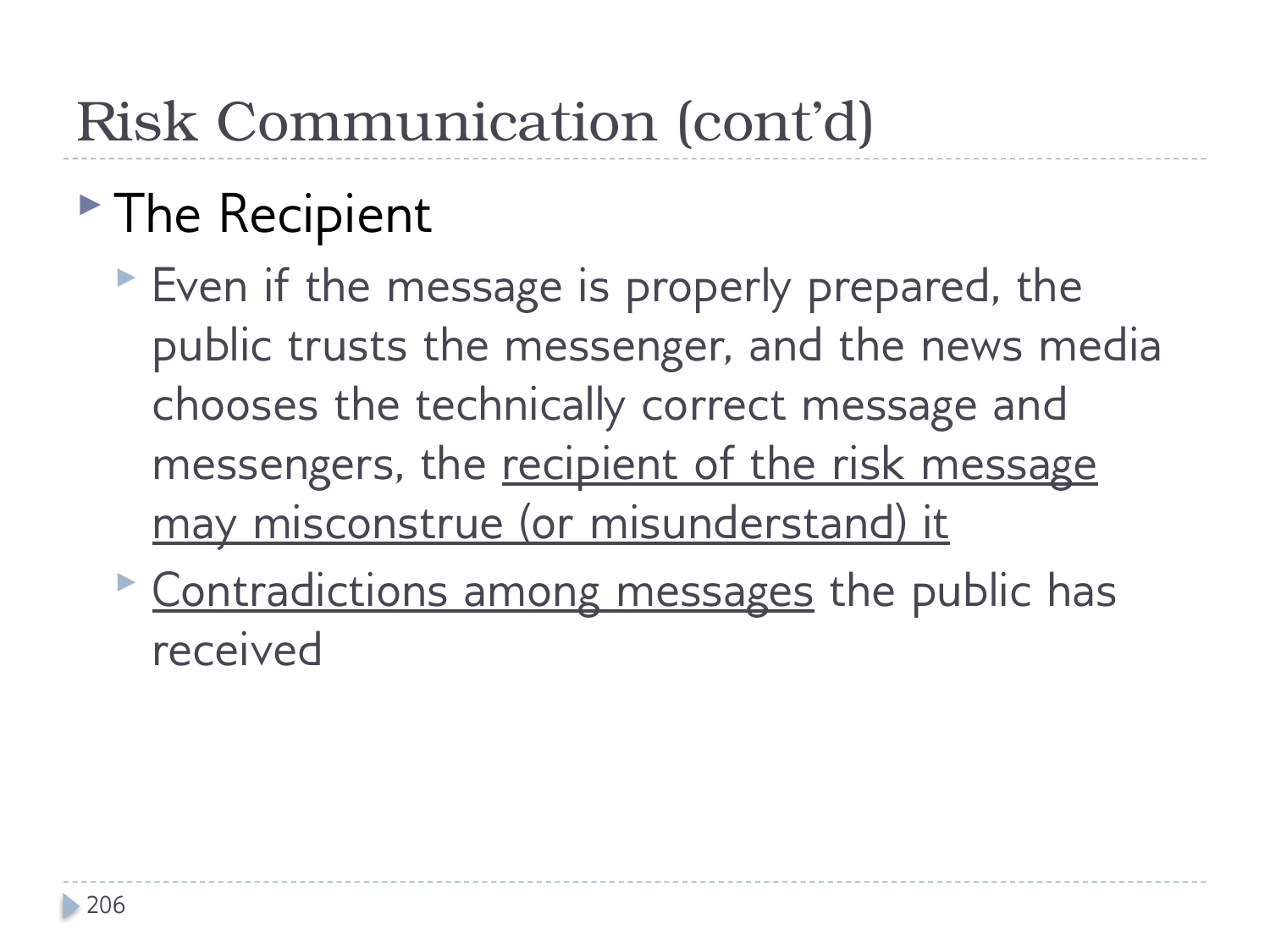

# Risk Communication (cont’d)
The Recipient
Even if the message is properly prepared, the public trusts the messenger, and the news media chooses the technically correct message and messengers, the recipient of the risk message may misconstrue (or misunderstand) it
Contradictions among messages the public has received
206